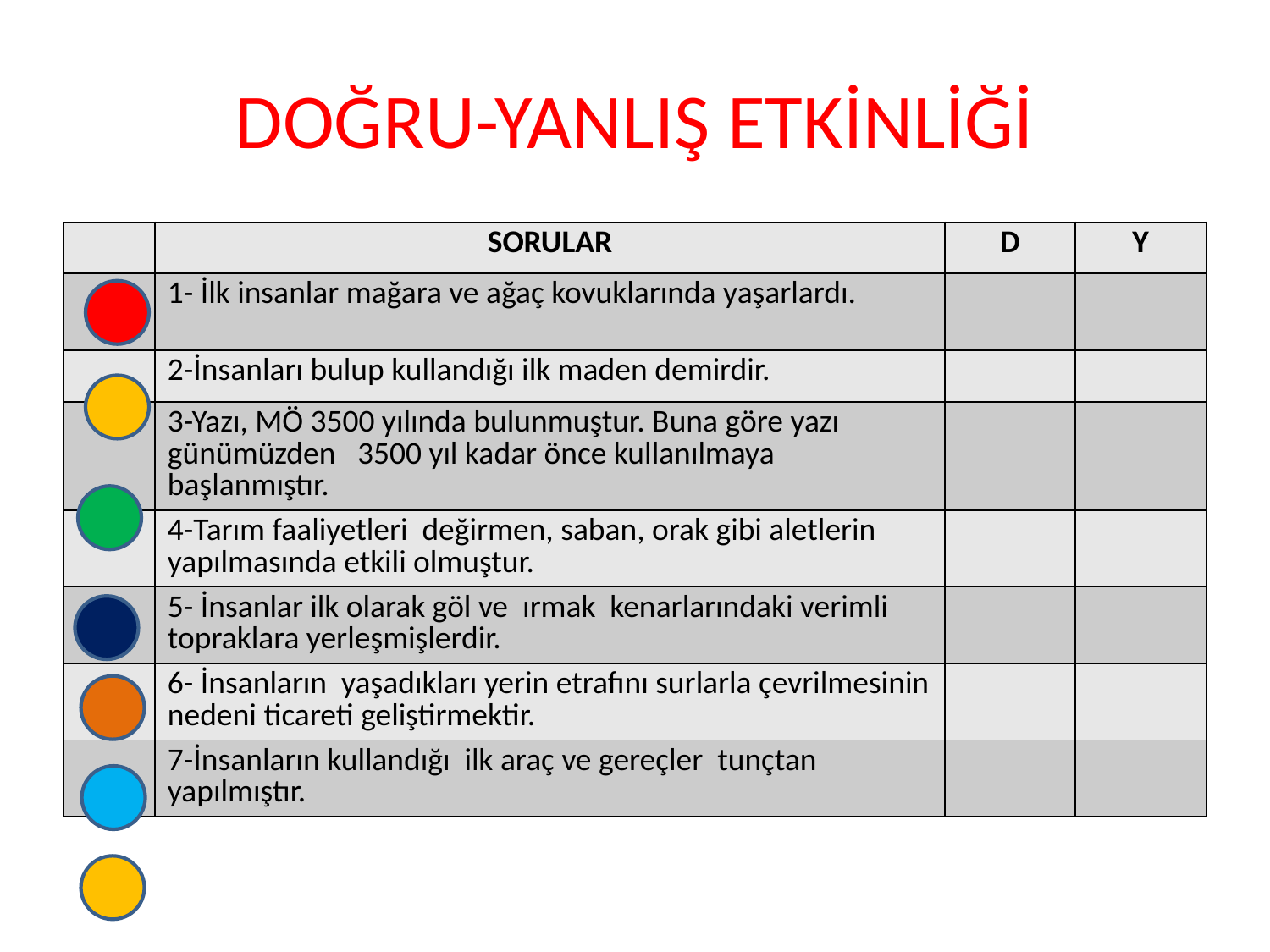

# DOĞRU-YANLIŞ ETKİNLİĞİ
|  | SORULAR | D | Y |
| --- | --- | --- | --- |
|  | 1- İlk insanlar mağara ve ağaç kovuklarında yaşarlardı. |  |  |
|  | 2-İnsanları bulup kullandığı ilk maden demirdir. |  |  |
|  | 3-Yazı, MÖ 3500 yılında bulunmuştur. Buna göre yazı günümüzden 3500 yıl kadar önce kullanılmaya başlanmıştır. |  |  |
|  | 4-Tarım faaliyetleri değirmen, saban, orak gibi aletlerin yapılmasında etkili olmuştur. |  |  |
|  | 5- İnsanlar ilk olarak göl ve ırmak kenarlarındaki verimli topraklara yerleşmişlerdir. |  |  |
|  | 6- İnsanların yaşadıkları yerin etrafını surlarla çevrilmesinin nedeni ticareti geliştirmektir. |  |  |
|  | 7-İnsanların kullandığı ilk araç ve gereçler tunçtan yapılmıştır. |  |  |